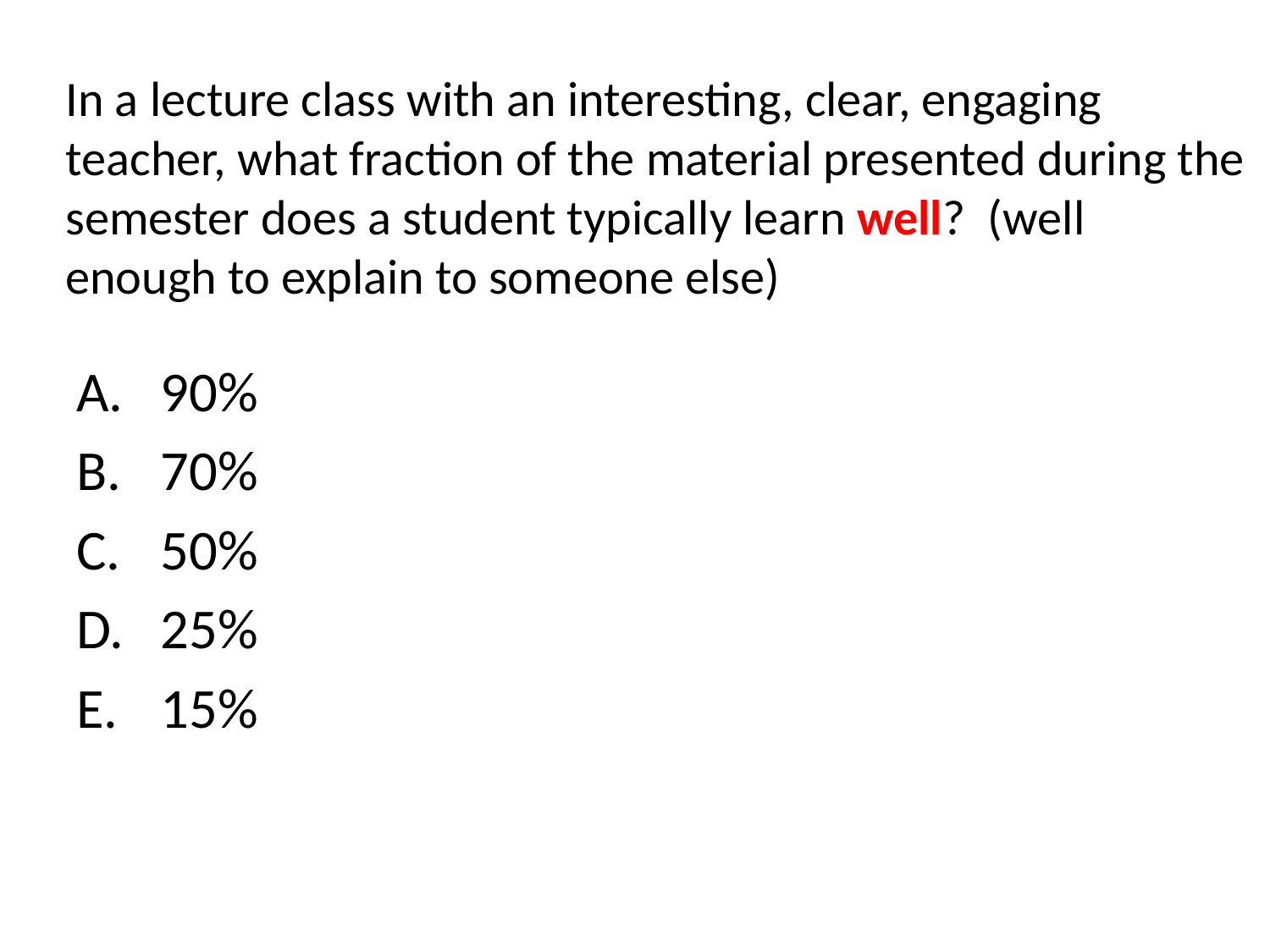

# In a lecture class with an interesting, clear, engaging teacher, what fraction of the material presented during the semester does a student typically learn well?  (well enough to explain to someone else)
90%
70%
50%
25%
15%